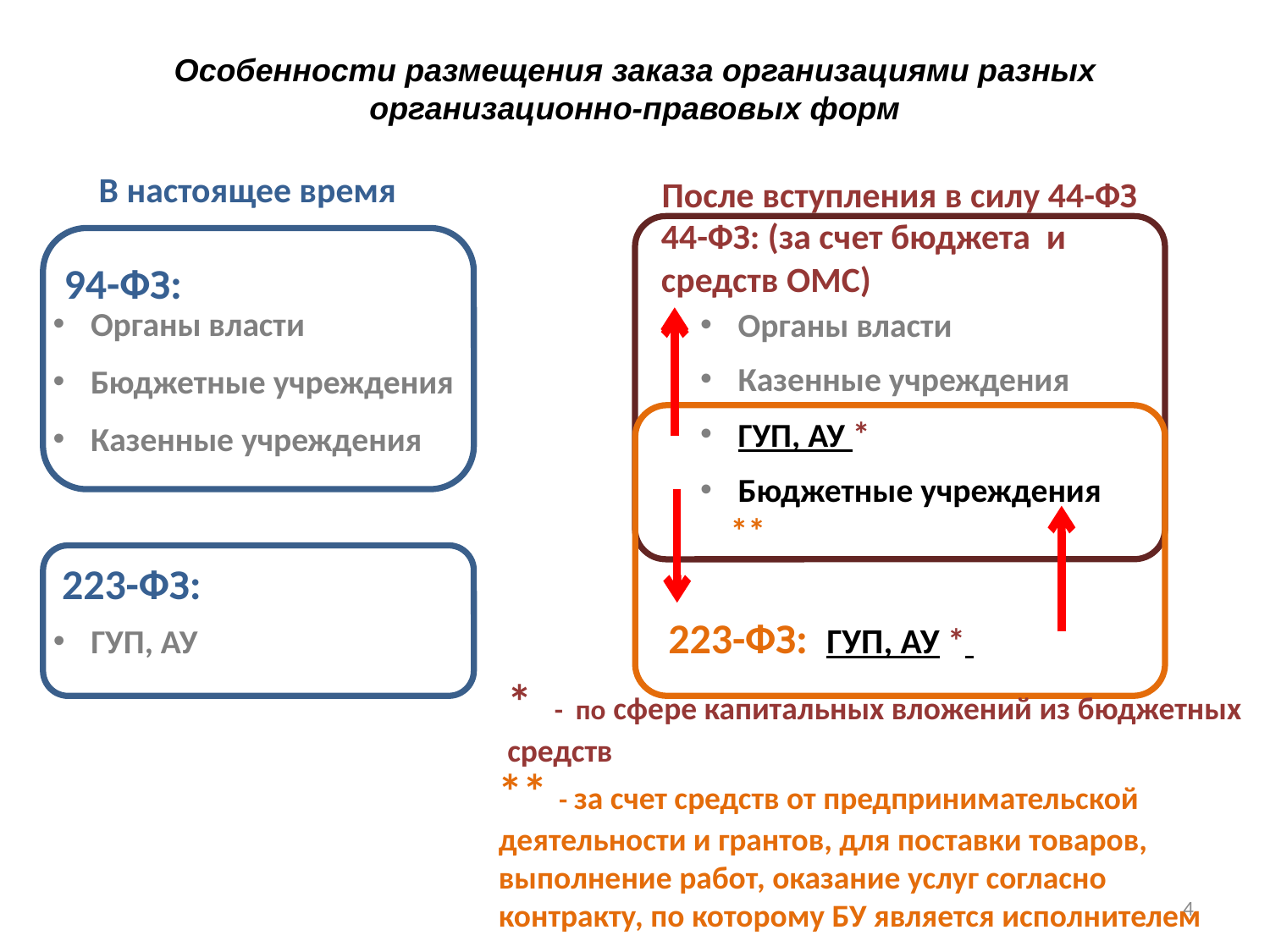

Особенности размещения заказа организациями разных организационно-правовых форм
В настоящее время
После вступления в силу 44-ФЗ
44-ФЗ: (за счет бюджета  и средств ОМС)

94-ФЗ:
 Органы власти
 Бюджетные учреждения
 Казенные учреждения
 Органы власти
 Казенные учреждения
 ГУП, АУ *
 Бюджетные учреждения **

223-ФЗ:
223-ФЗ:  ГУП, АУ *
 ГУП, АУ
*  -  по сфере капитальных вложений из бюджетных средств
** - за счет средств от предпринимательской деятельности и грантов, для поставки товаров, выполнение работ, оказание услуг согласно контракту, по которому БУ является исполнителем
4